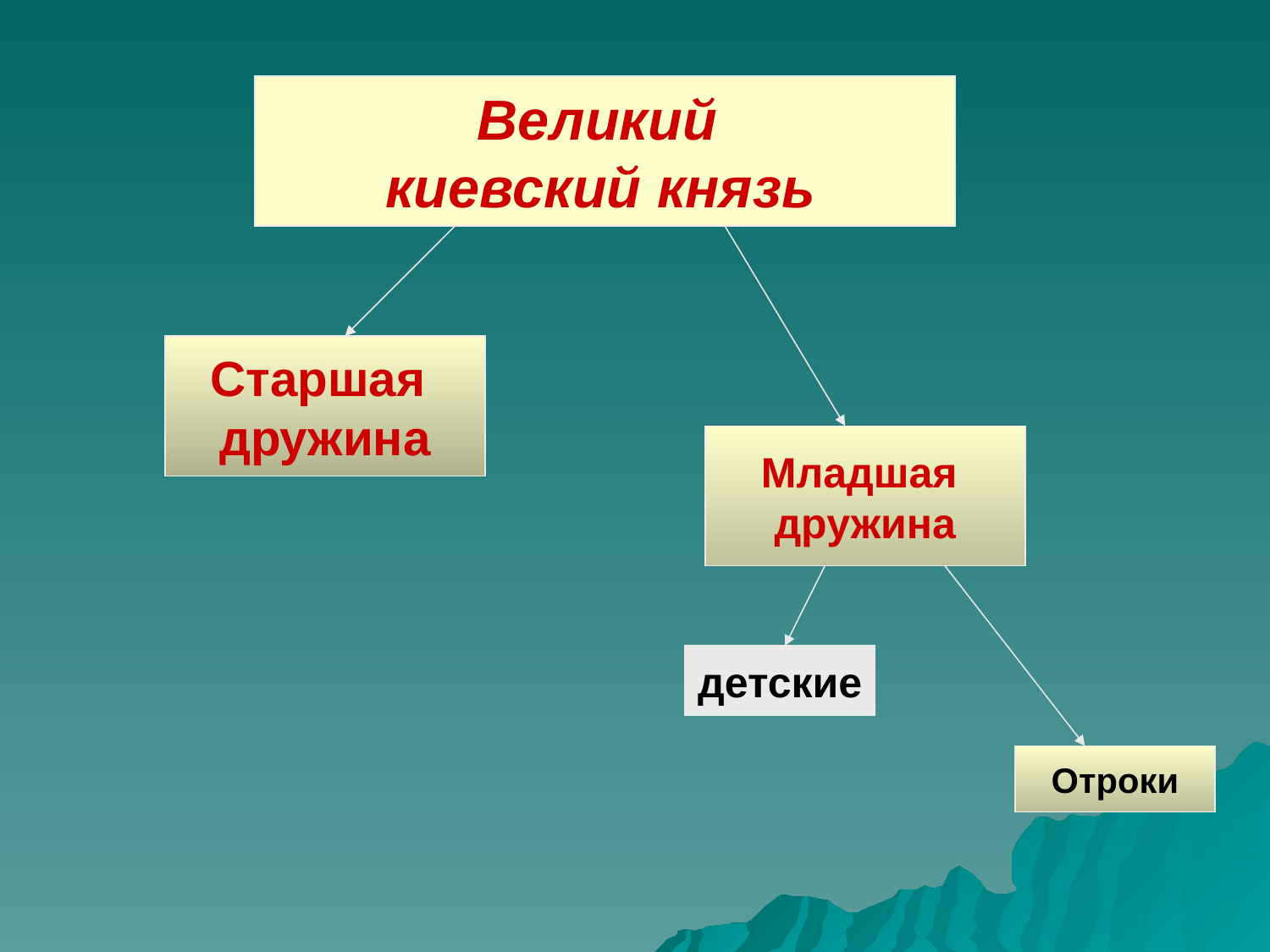

Великий
киевский князь

Старшая
дружина
Младшая
дружина

детские
Отроки